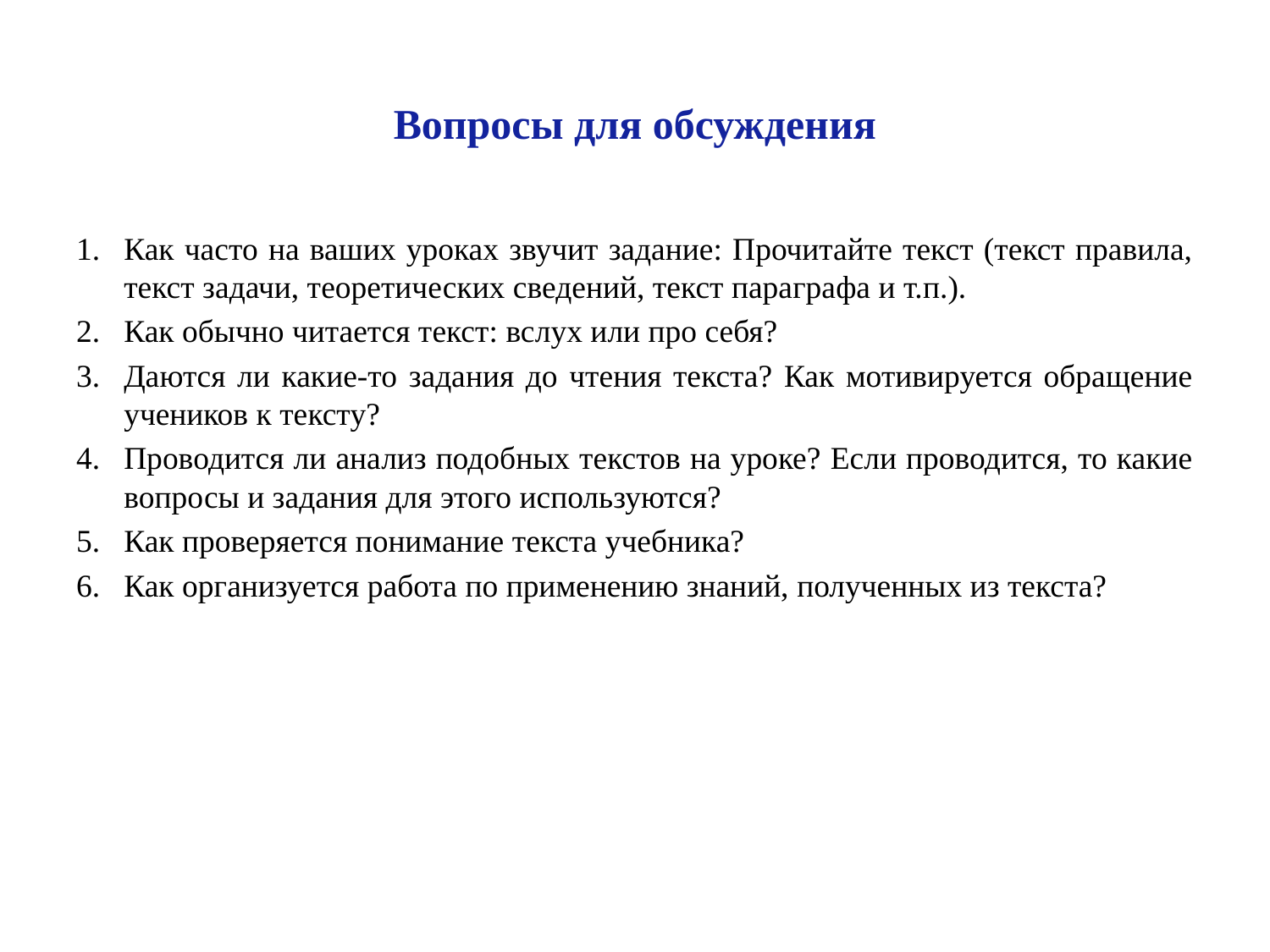

Как часто на ваших уроках звучит задание: Прочитайте текст (текст правила, текст задачи, теоретических сведений, текст параграфа и т.п.).
Как обычно читается текст: вслух или про себя?
Даются ли какие-то задания до чтения текста? Как мотивируется обращение учеников к тексту?
Проводится ли анализ подобных текстов на уроке? Если проводится, то какие вопросы и задания для этого используются?
Как проверяется понимание текста учебника?
Как организуется работа по применению знаний, полученных из текста?
Вопросы для обсуждения